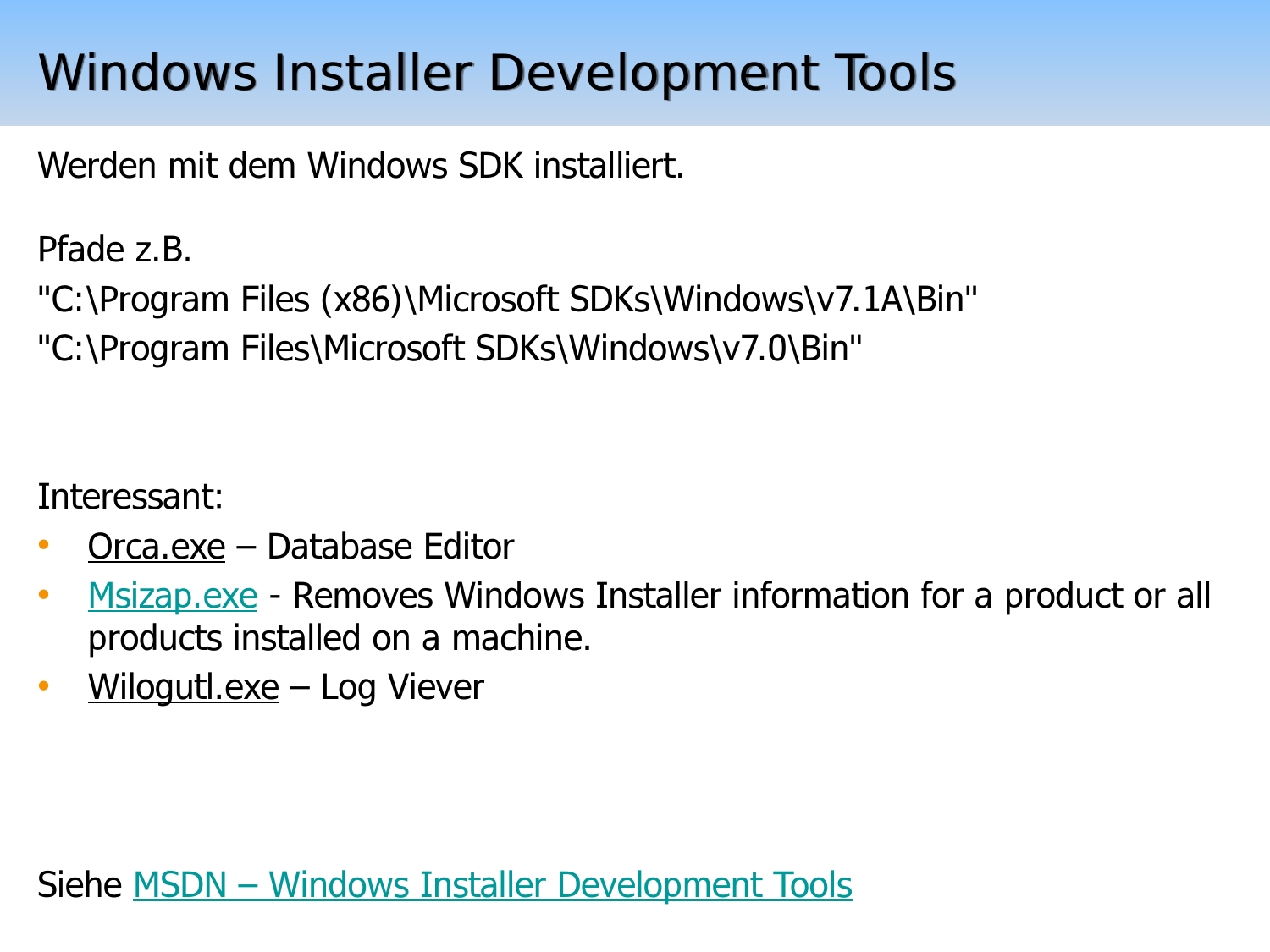

# Windows Installer Development Tools
Werden mit dem Windows SDK installiert.
Pfade z.B.
"C:\Program Files (x86)\Microsoft SDKs\Windows\v7.1A\Bin"
"C:\Program Files\Microsoft SDKs\Windows\v7.0\Bin"

Interessant:
Orca.exe – Database Editor
Msizap.exe - Removes Windows Installer information for a product or all products installed on a machine.
Wilogutl.exe – Log Viever

Siehe MSDN – Windows Installer Development Tools